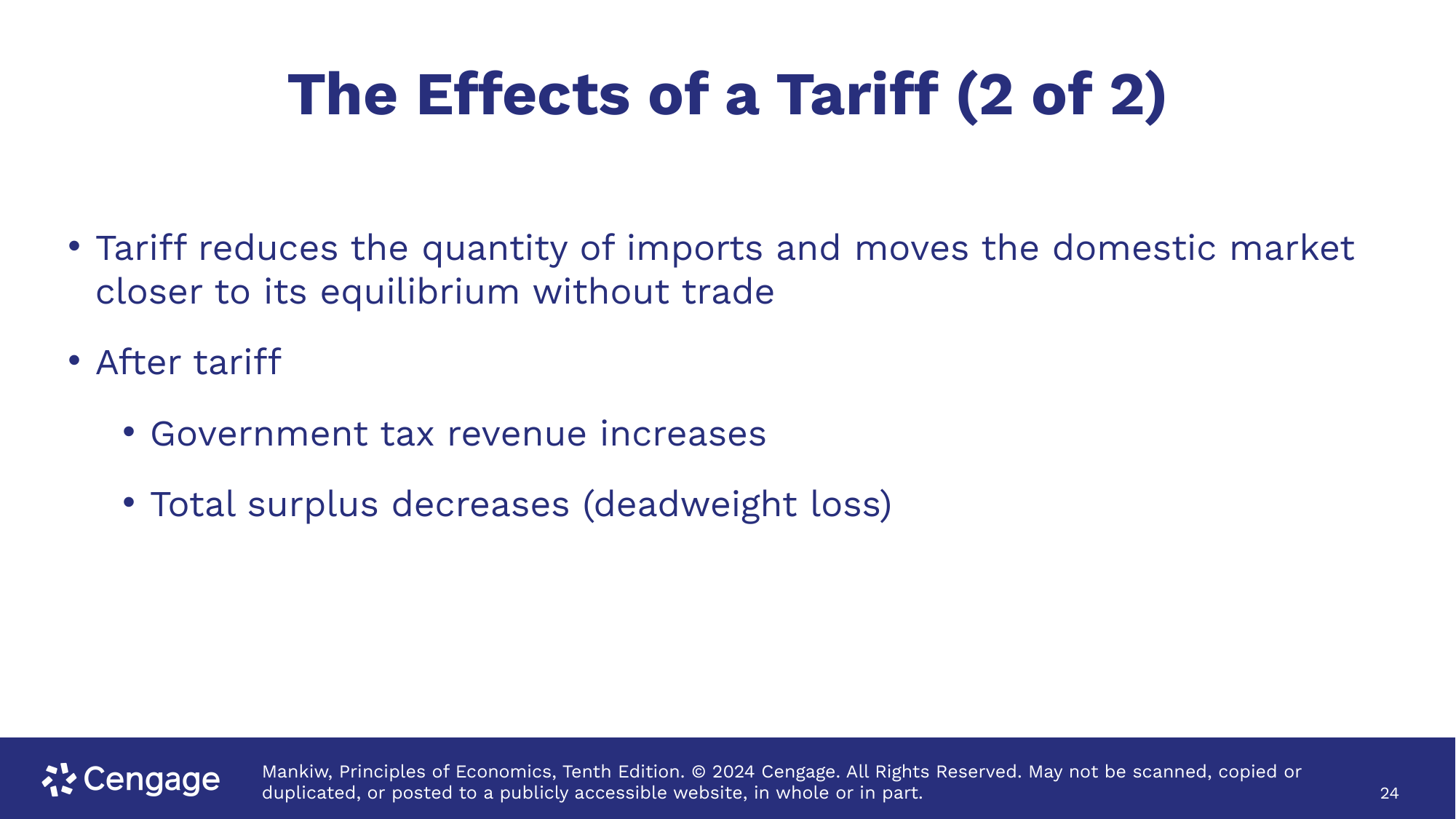

# The Effects of a Tariff (2 of 2)
Tariff reduces the quantity of imports and moves the domestic market closer to its equilibrium without trade
After tariff
Government tax revenue increases
Total surplus decreases (deadweight loss)